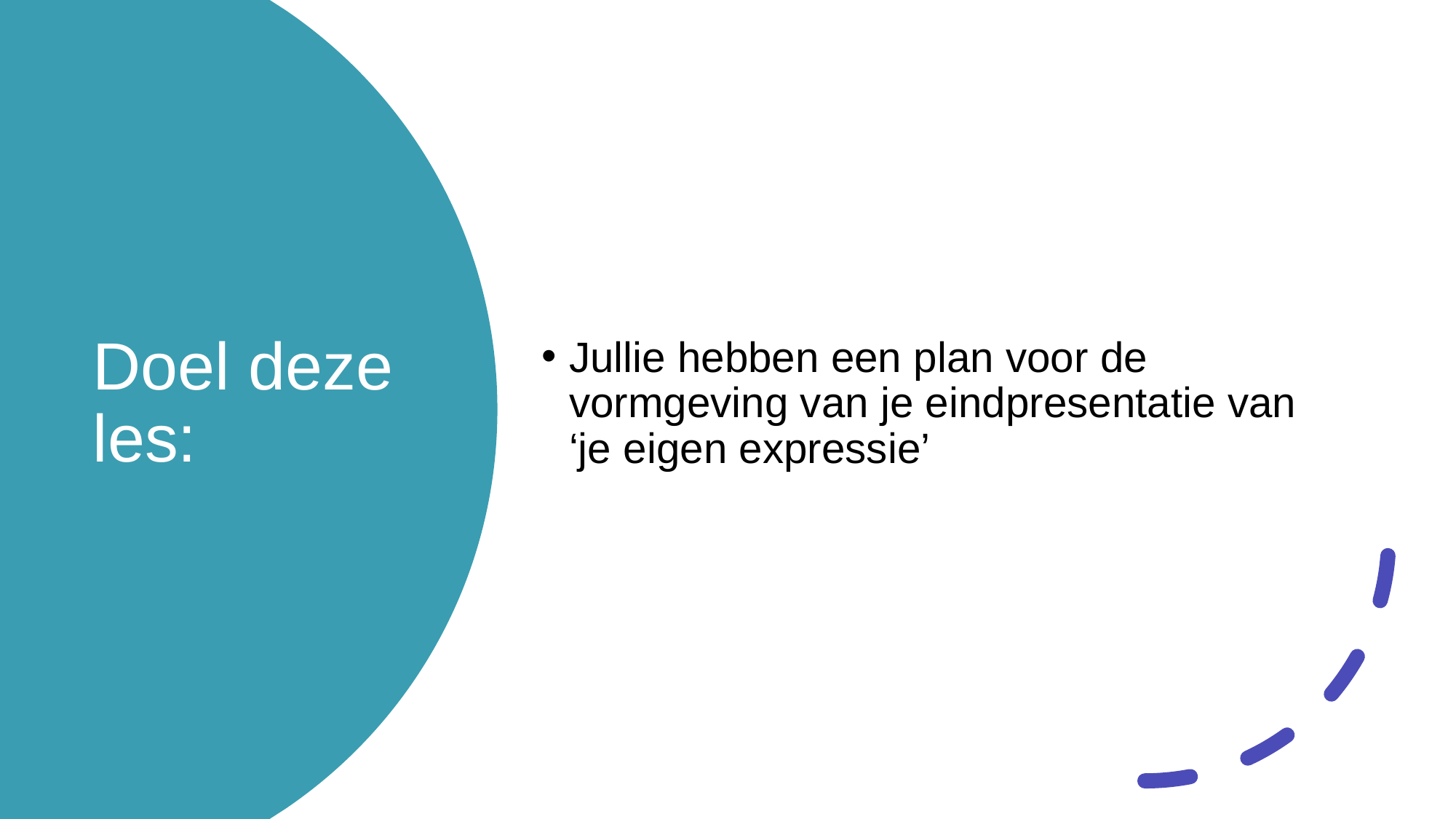

Jullie hebben een plan voor de vormgeving van je eindpresentatie van ‘je eigen expressie’
# Doel deze les: